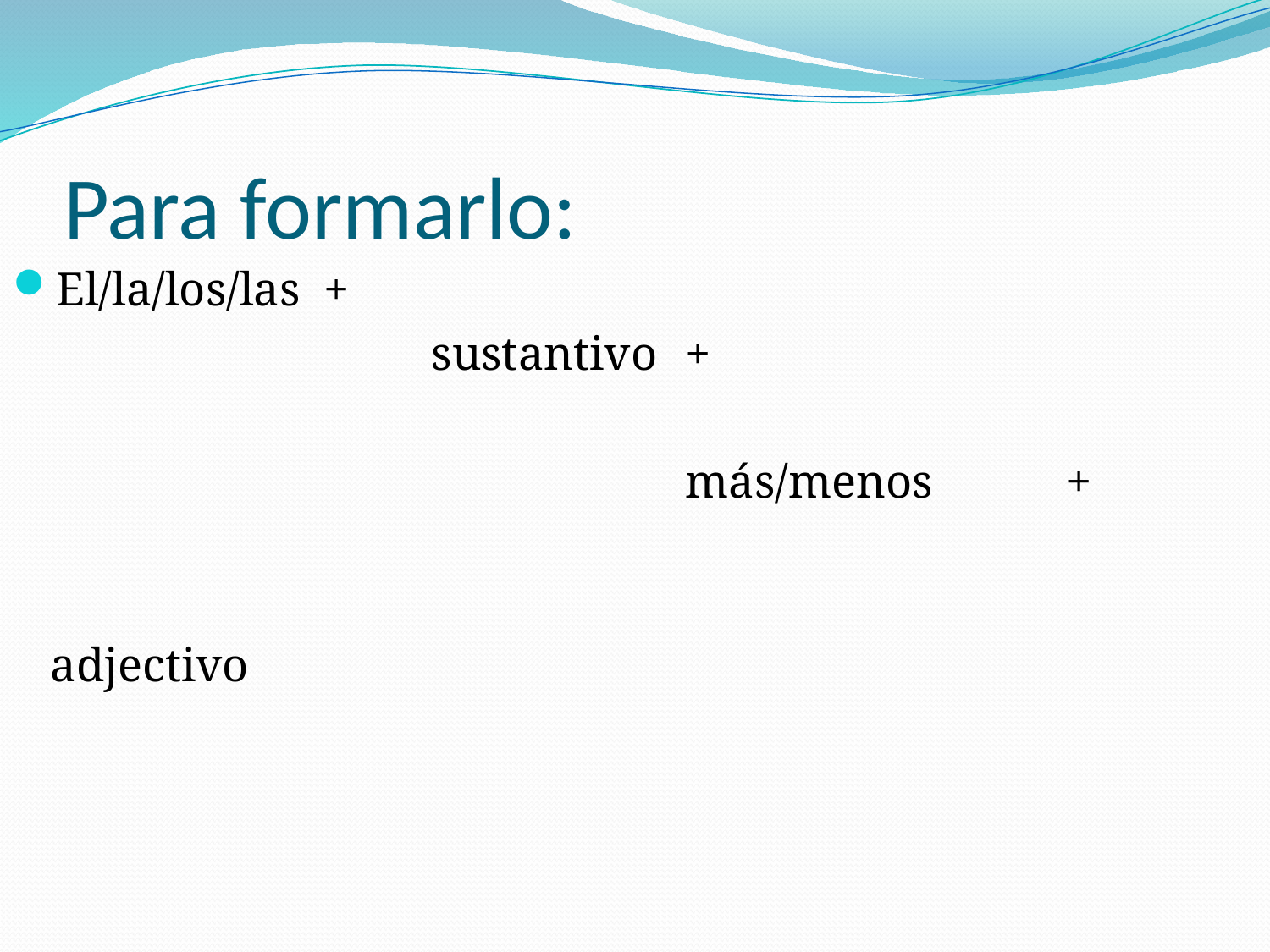

# Para formarlo:
El/la/los/las  +
				sustantivo 	+

						más/menos 	+

									adjectivo